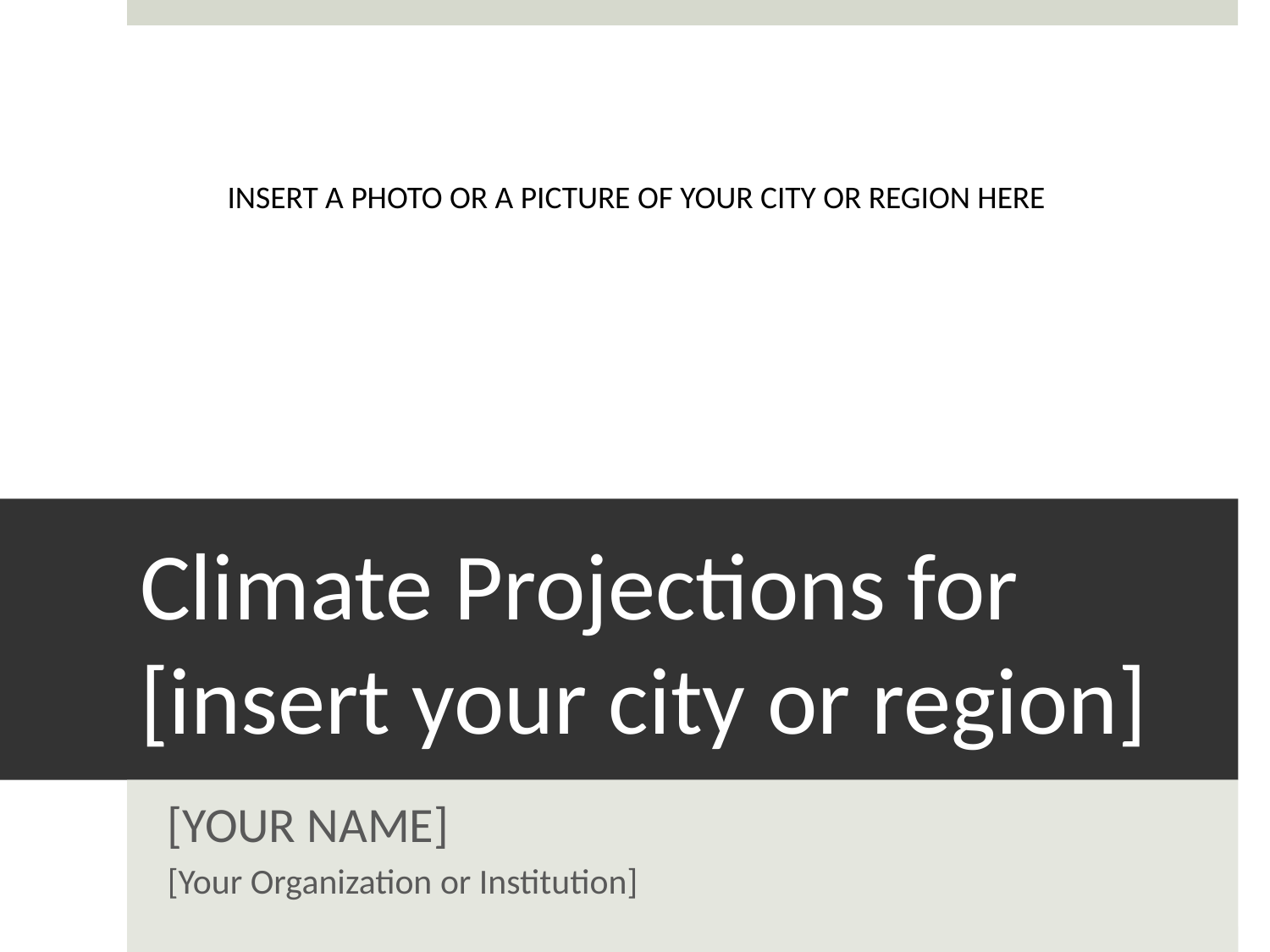

INSERT A PHOTO OR A PICTURE OF YOUR CITY OR REGION HERE
# Climate Projections for [insert your city or region]
[YOUR NAME]
[Your Organization or Institution]